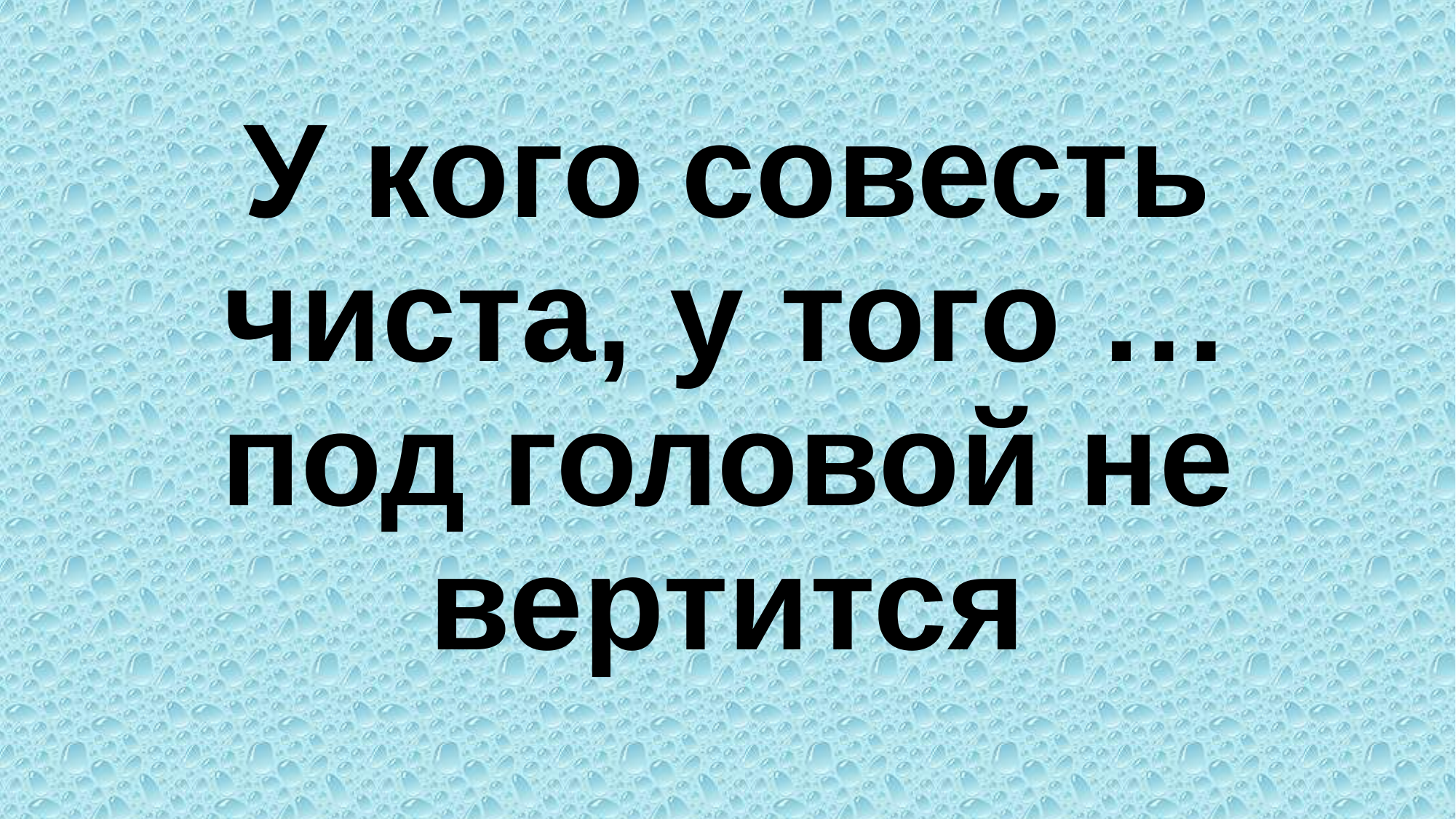

# У кого совесть чиста, у того … под головой не вертится